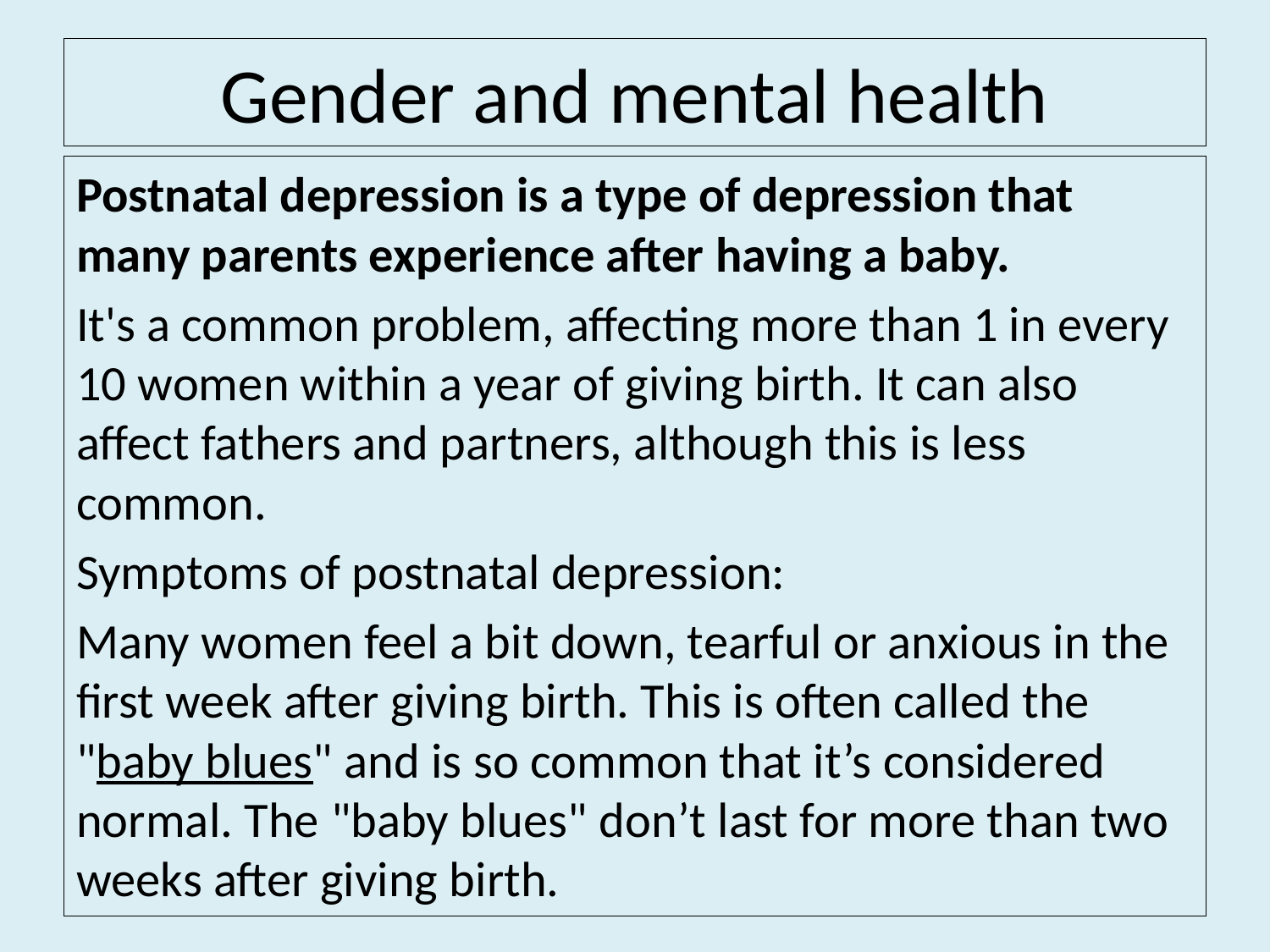

# Gender and mental health
Postnatal depression is a type of depression that many parents experience after having a baby.
It's a common problem, affecting more than 1 in every 10 women within a year of giving birth. It can also affect fathers and partners, although this is less common.
Symptoms of postnatal depression:
Many women feel a bit down, tearful or anxious in the first week after giving birth. This is often called the "baby blues" and is so common that it’s considered normal. The "baby blues" don’t last for more than two weeks after giving birth.